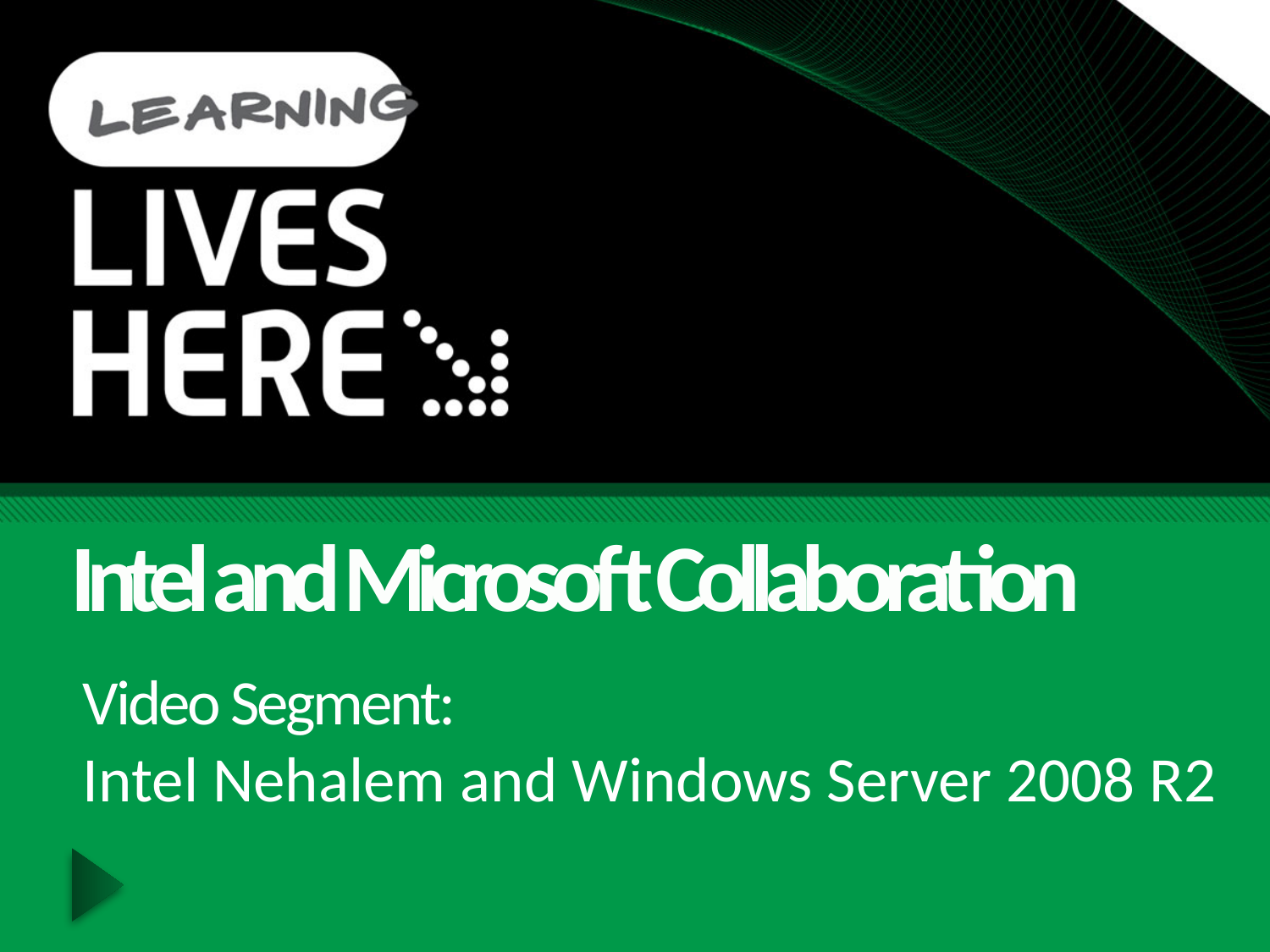

Intel and Microsoft Collaboration
# Video Segment:
Intel Nehalem and Windows Server 2008 R2